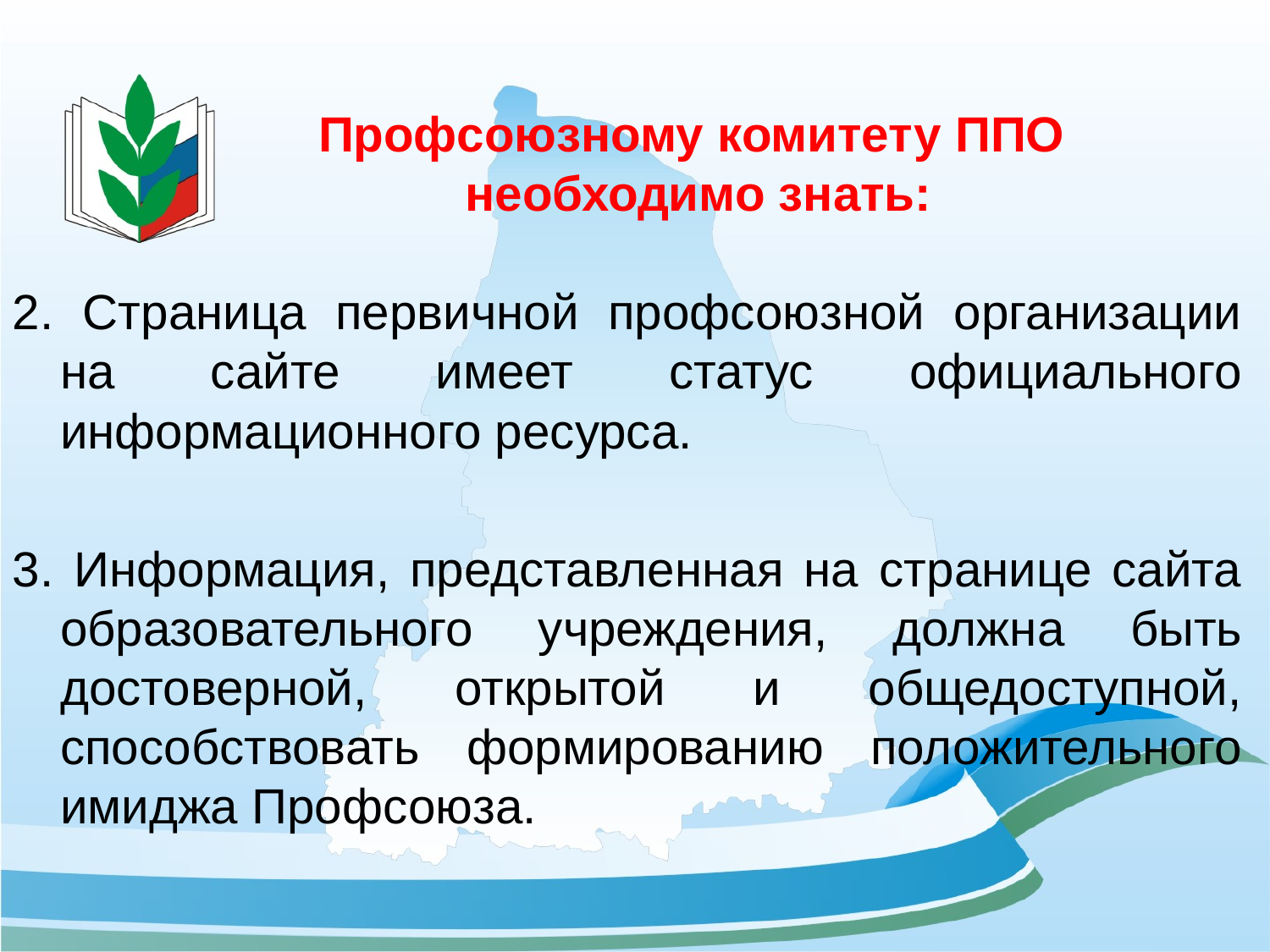

# Профсоюзному комитету ППО необходимо знать:

2. Страница первичной профсоюзной организации на сайте имеет статус официального информационного ресурса.

3. Информация, представленная на странице сайта образовательного учреждения, должна быть достоверной, открытой и общедоступной, способствовать формированию положительного имиджа Профсоюза.